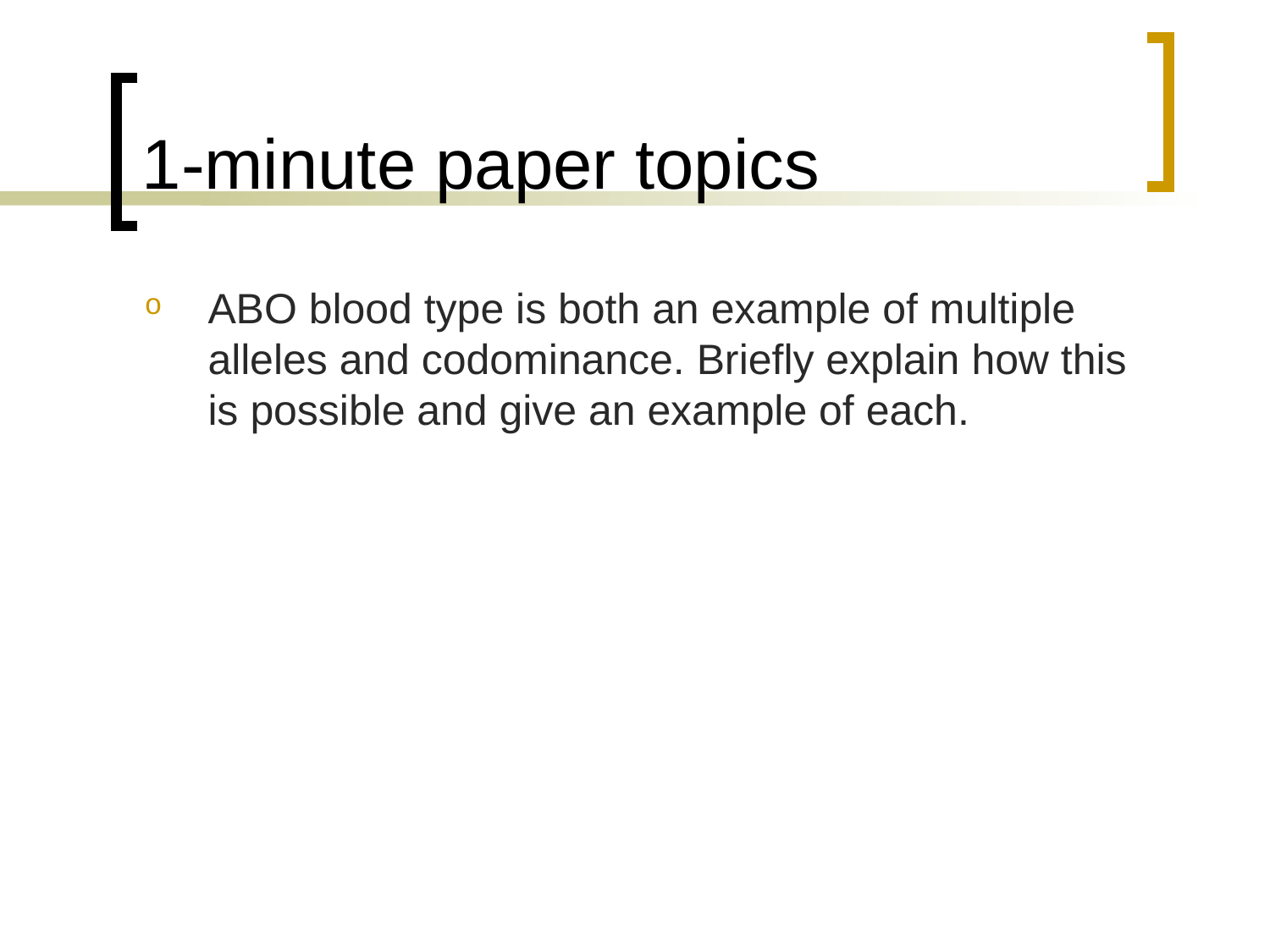

# 1-minute paper topics
ABO blood type is both an example of multiple alleles and codominance. Briefly explain how this is possible and give an example of each.